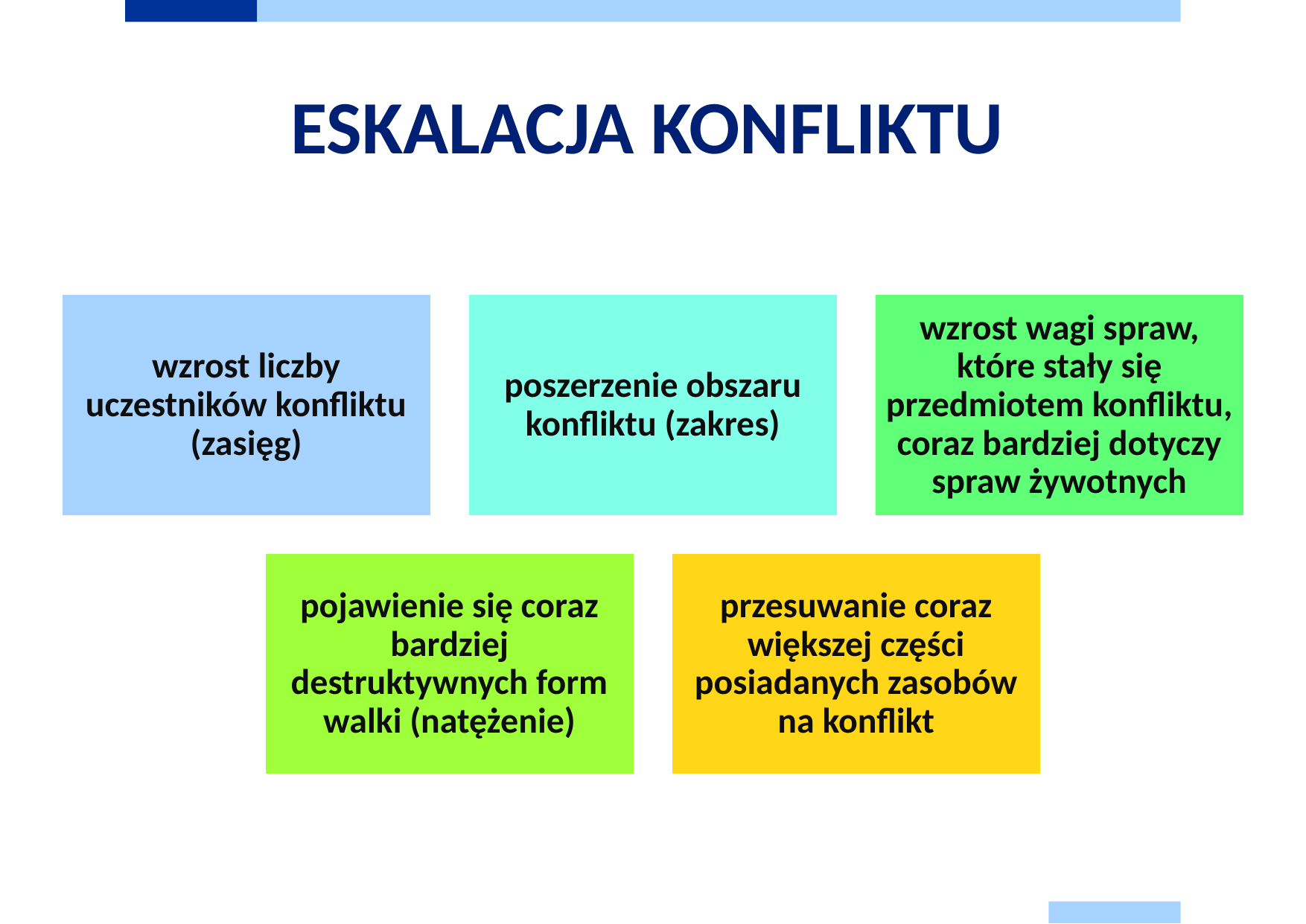

# ESKALACJA KONFLIKTU
wzrost liczby uczestników konfliktu (zasięg)
poszerzenie obszaru konfliktu (zakres)
wzrost wagi spraw, które stały się przedmiotem konfliktu, coraz bardziej dotyczy spraw żywotnych
pojawienie się coraz bardziej destruktywnych form walki (natężenie)
przesuwanie coraz większej części posiadanych zasobów na konflikt